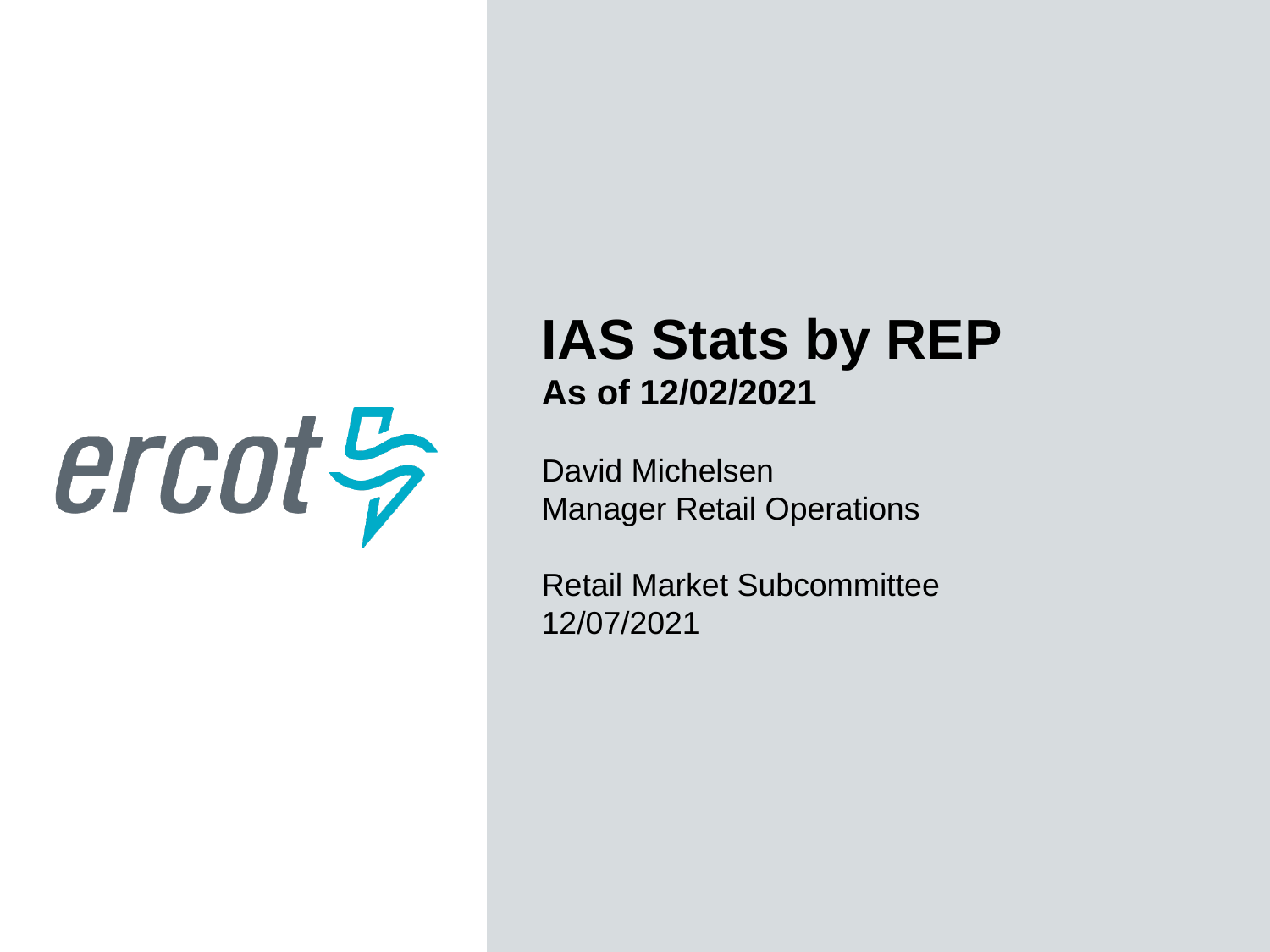

IAS Stats by REP
As of 12/02/2021

David Michelsen
Manager Retail Operations

Retail Market Subcommittee
12/07/2021